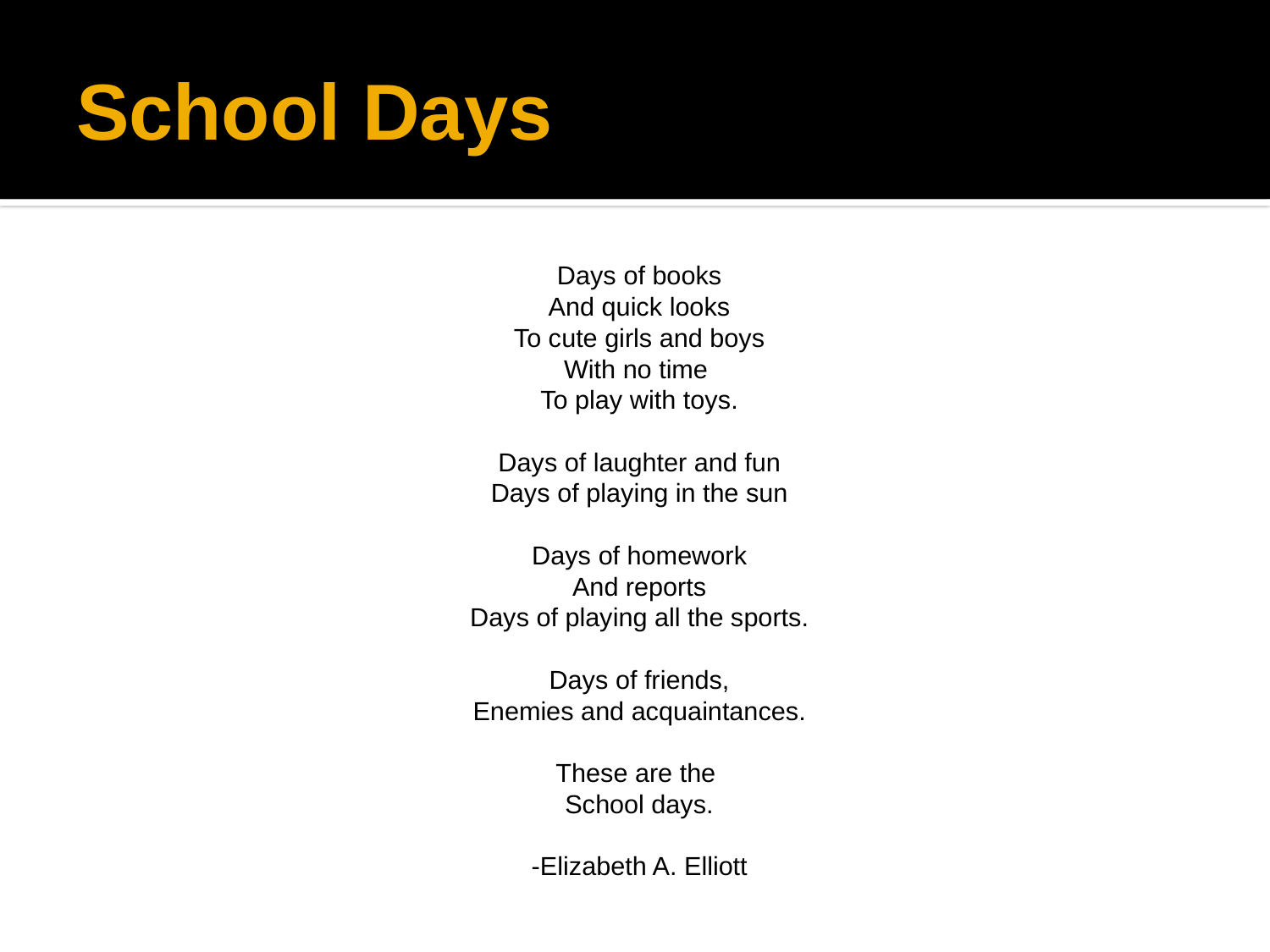

# School Days
Days of books
And quick looks
To cute girls and boys
With no time
To play with toys.

Days of laughter and fun
Days of playing in the sun

Days of homework
And reports
Days of playing all the sports.

Days of friends,
Enemies and acquaintances.

These are the
School days.

-Elizabeth A. Elliott